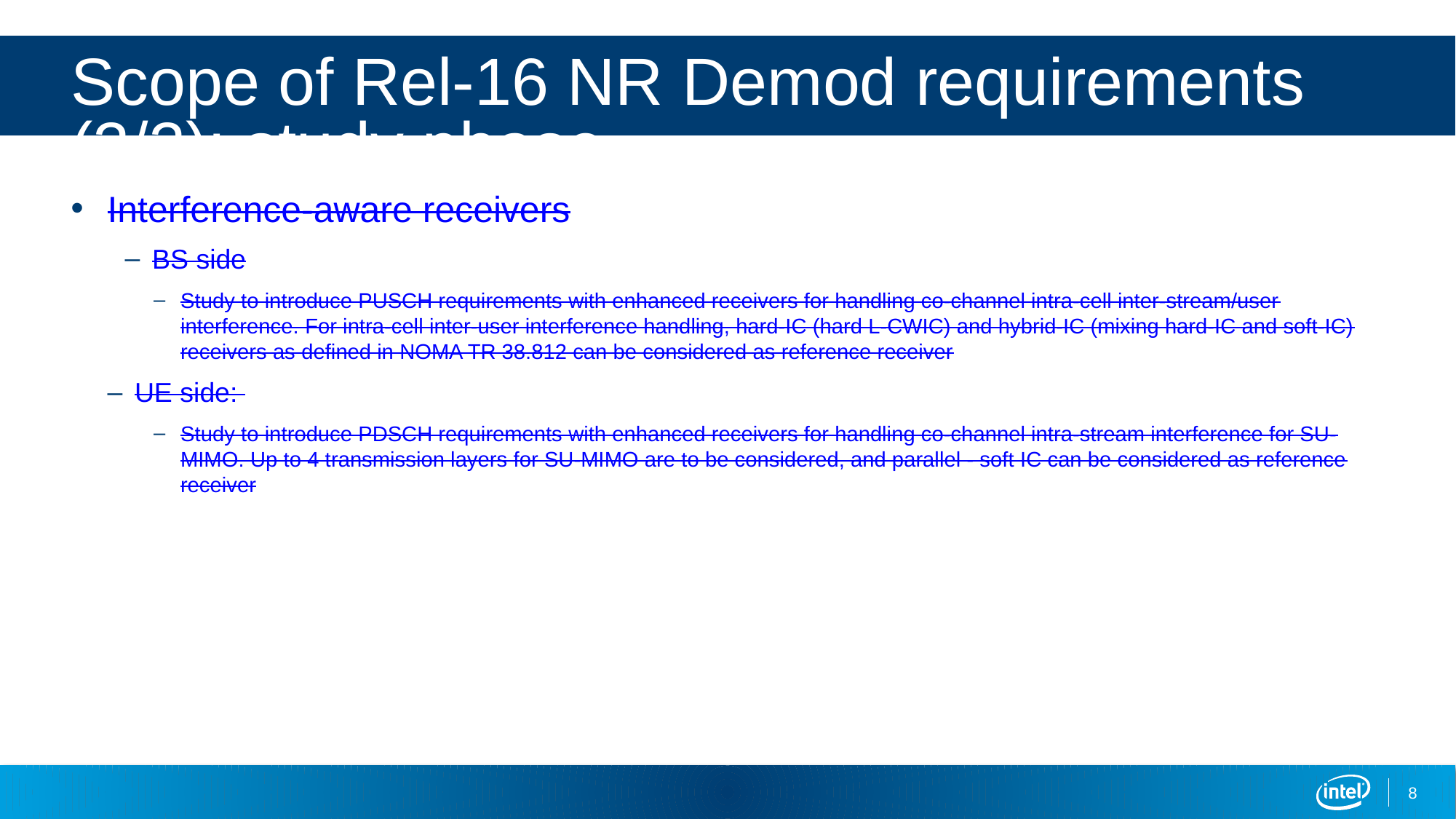

# Scope of Rel-16 NR Demod requirements (2/2): study phase
Interference-aware receivers
BS side
Study to introduce PUSCH requirements with enhanced receivers for handling co-channel intra-cell inter-stream/user interference. For intra-cell inter-user interference handling, hard-IC (hard L-CWIC) and hybrid-IC (mixing hard-IC and soft-IC) receivers as defined in NOMA TR 38.812 can be considered as reference receiver
UE side:
Study to introduce PDSCH requirements with enhanced receivers for handling co-channel intra-stream interference for SU-MIMO. Up to 4 transmission layers for SU-MIMO are to be considered, and parallel - soft IC can be considered as reference receiver

8